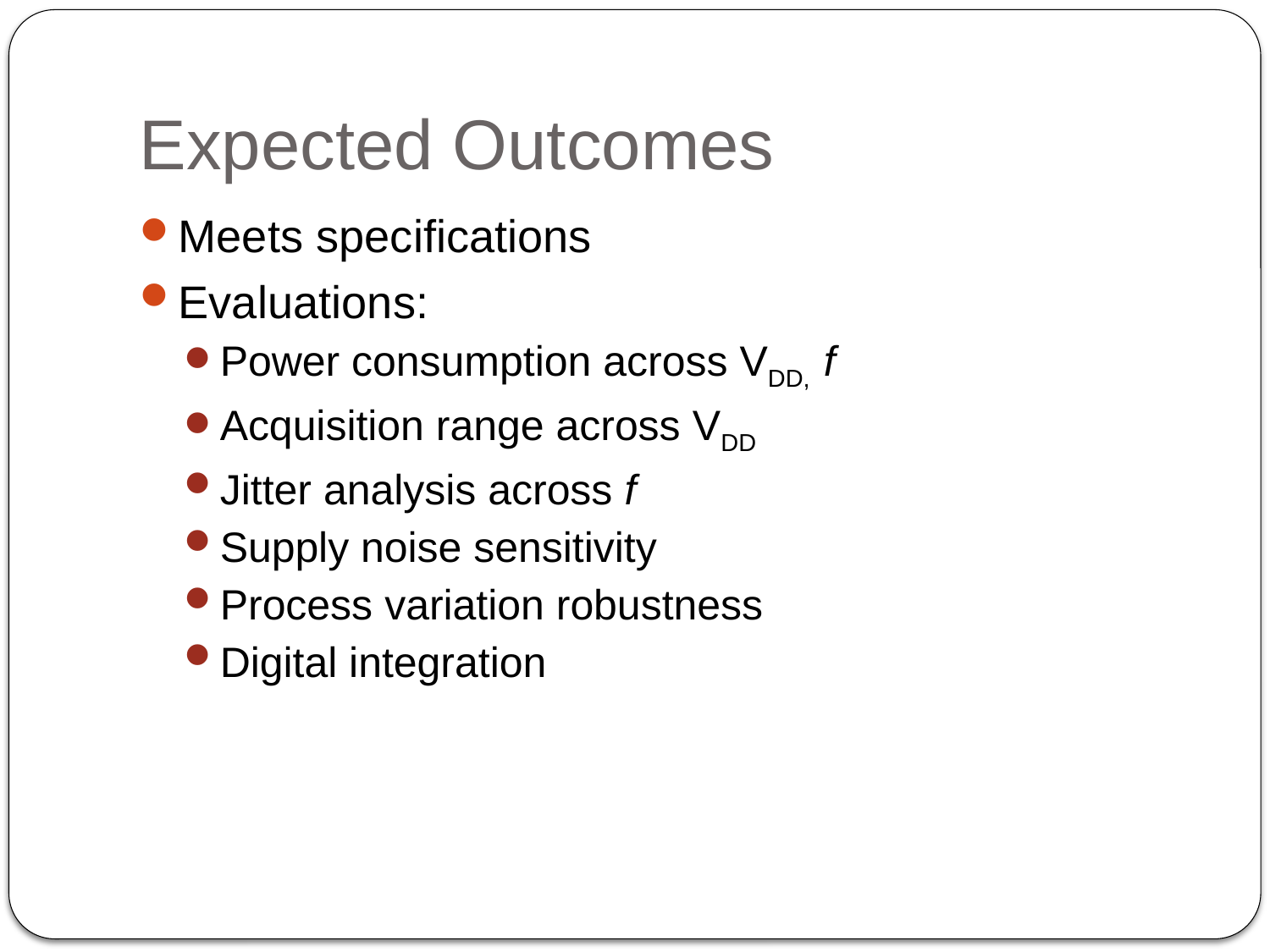

# Expected Outcomes
Meets specifications
Evaluations:
Power consumption across VDD,  f
Acquisition range across VDD
Jitter analysis across f
Supply noise sensitivity
Process variation robustness
Digital integration